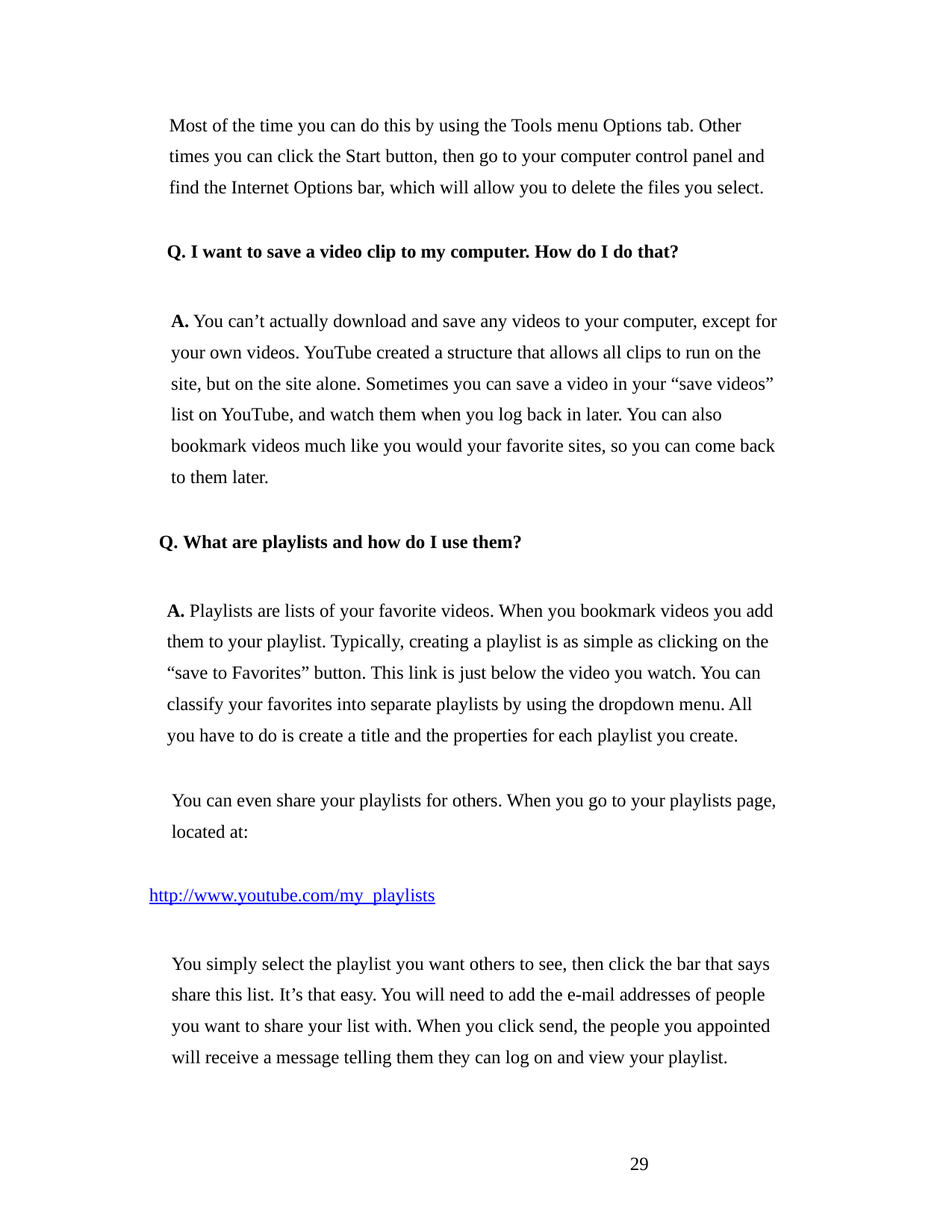

Most of the time you can do this by using the Tools menu Options tab. Other
times you can click the Start button, then go to your computer control panel and
find the Internet Options bar, which will allow you to delete the files you select.
Q. I want to save a video clip to my computer. How do I do that?
A. You can’t actually download and save any videos to your computer, except for
your own videos. YouTube created a structure that allows all clips to run on the
site, but on the site alone. Sometimes you can save a video in your “save videos”
list on YouTube, and watch them when you log back in later. You can also
bookmark videos much like you would your favorite sites, so you can come back
to them later.
Q. What are playlists and how do I use them?
A. Playlists are lists of your favorite videos. When you bookmark videos you add
them to your playlist. Typically, creating a playlist is as simple as clicking on the
“save to Favorites” button. This link is just below the video you watch. You can
classify your favorites into separate playlists by using the dropdown menu. All
you have to do is create a title and the properties for each playlist you create.
You can even share your playlists for others. When you go to your playlists page,
located at:
http://www.youtube.com/my_playlists
You simply select the playlist you want others to see, then click the bar that says
share this list. It’s that easy. You will need to add the e-mail addresses of people
you want to share your list with. When you click send, the people you appointed
will receive a message telling them they can log on and view your playlist.
29